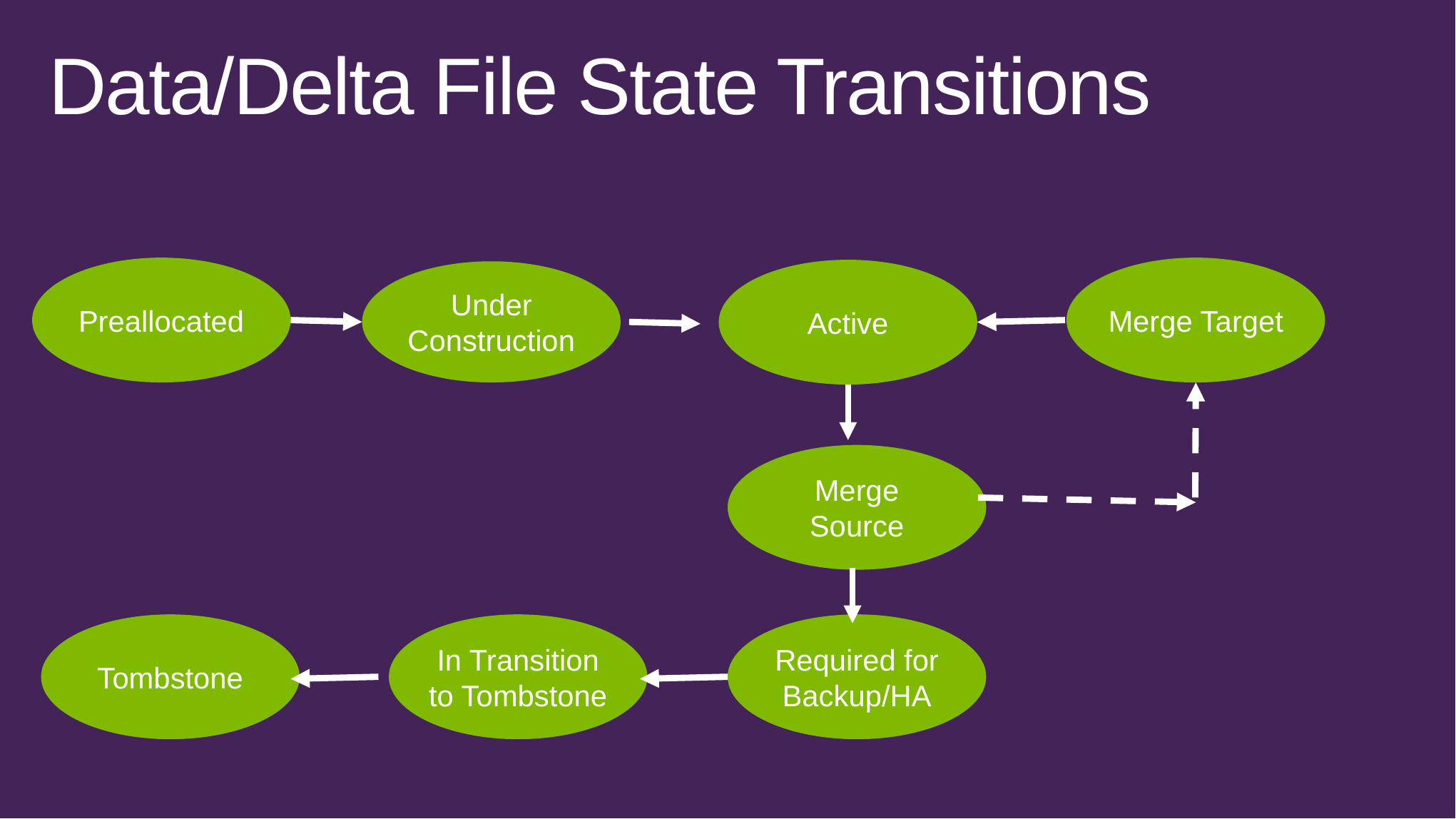

# Data/Delta File State Transitions
Preallocated
Merge Target
Active
Under Construction
Merge Source
Tombstone
In Transition to Tombstone
Required for Backup/HA